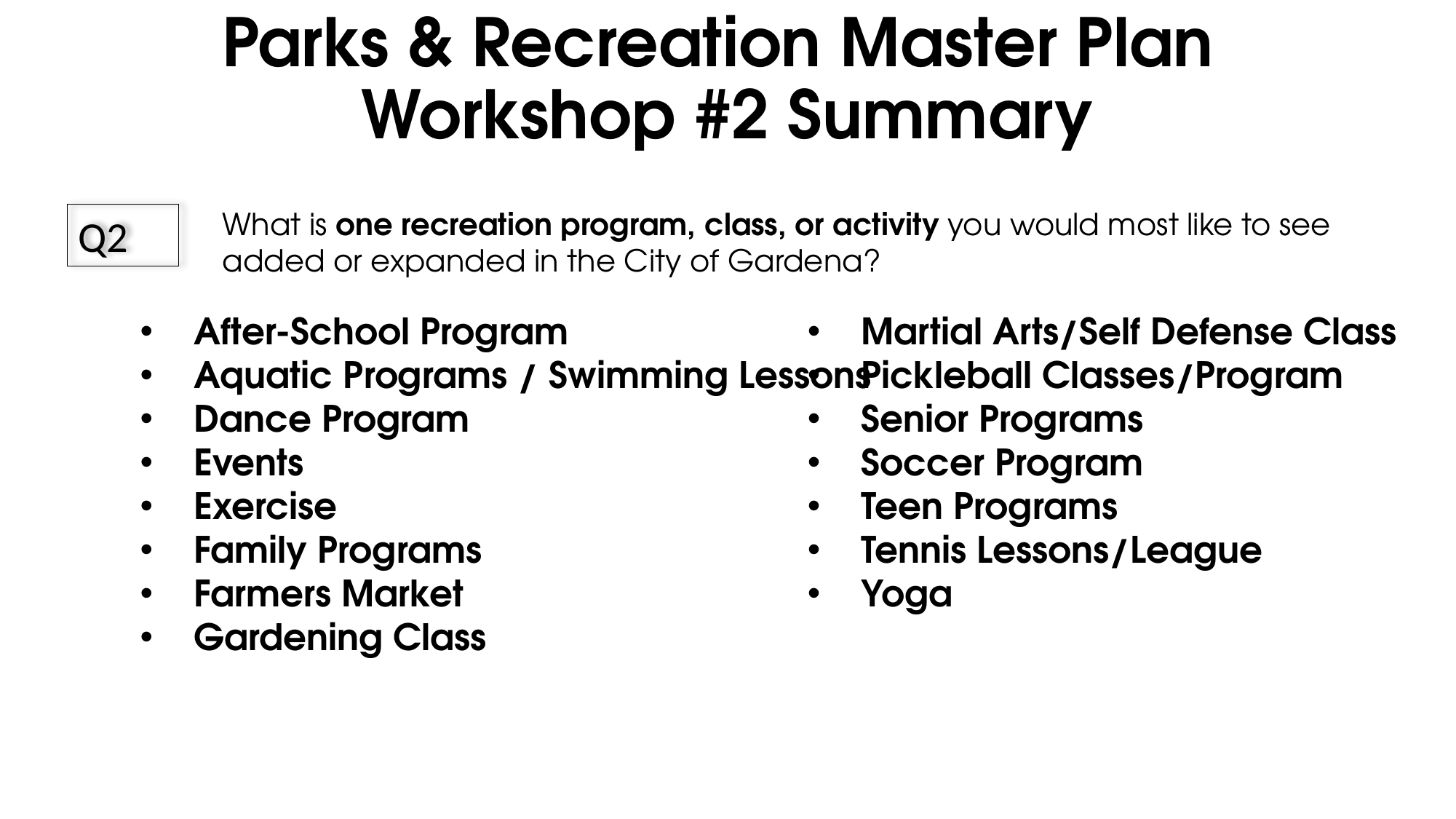

# Parks & Recreation Master Plan Workshop #2 Summary
What is one recreation program, class, or activity you would most like to see added or expanded in the City of Gardena?
Q2
After-School Program
Aquatic Programs / Swimming Lessons
Dance Program
Events
Exercise
Family Programs
Farmers Market
Gardening Class
Martial Arts/Self Defense Class
Pickleball Classes/Program
Senior Programs
Soccer Program
Teen Programs
Tennis Lessons/League
Yoga